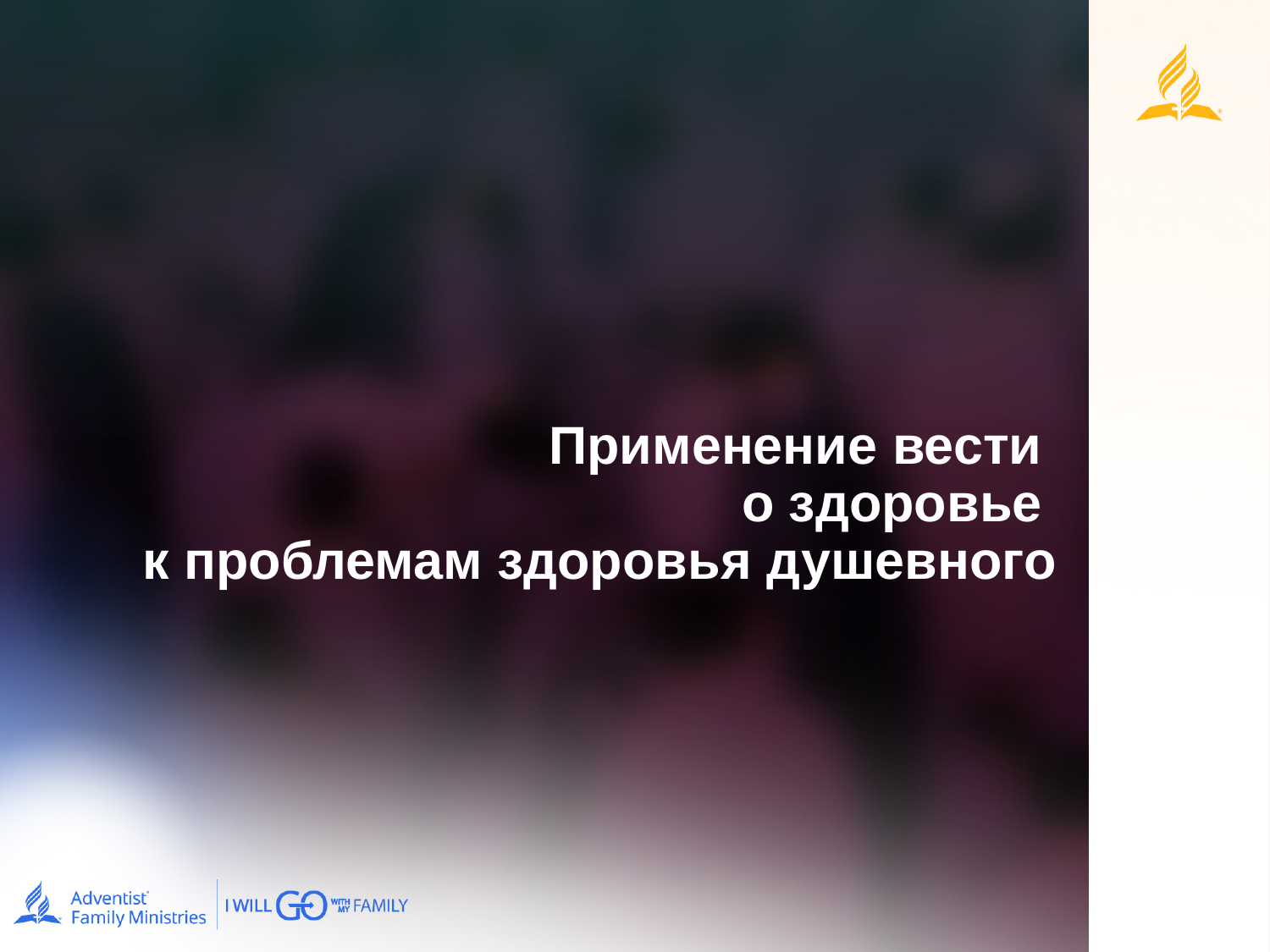

# Применение вести о здоровье к проблемам здоровья душевного